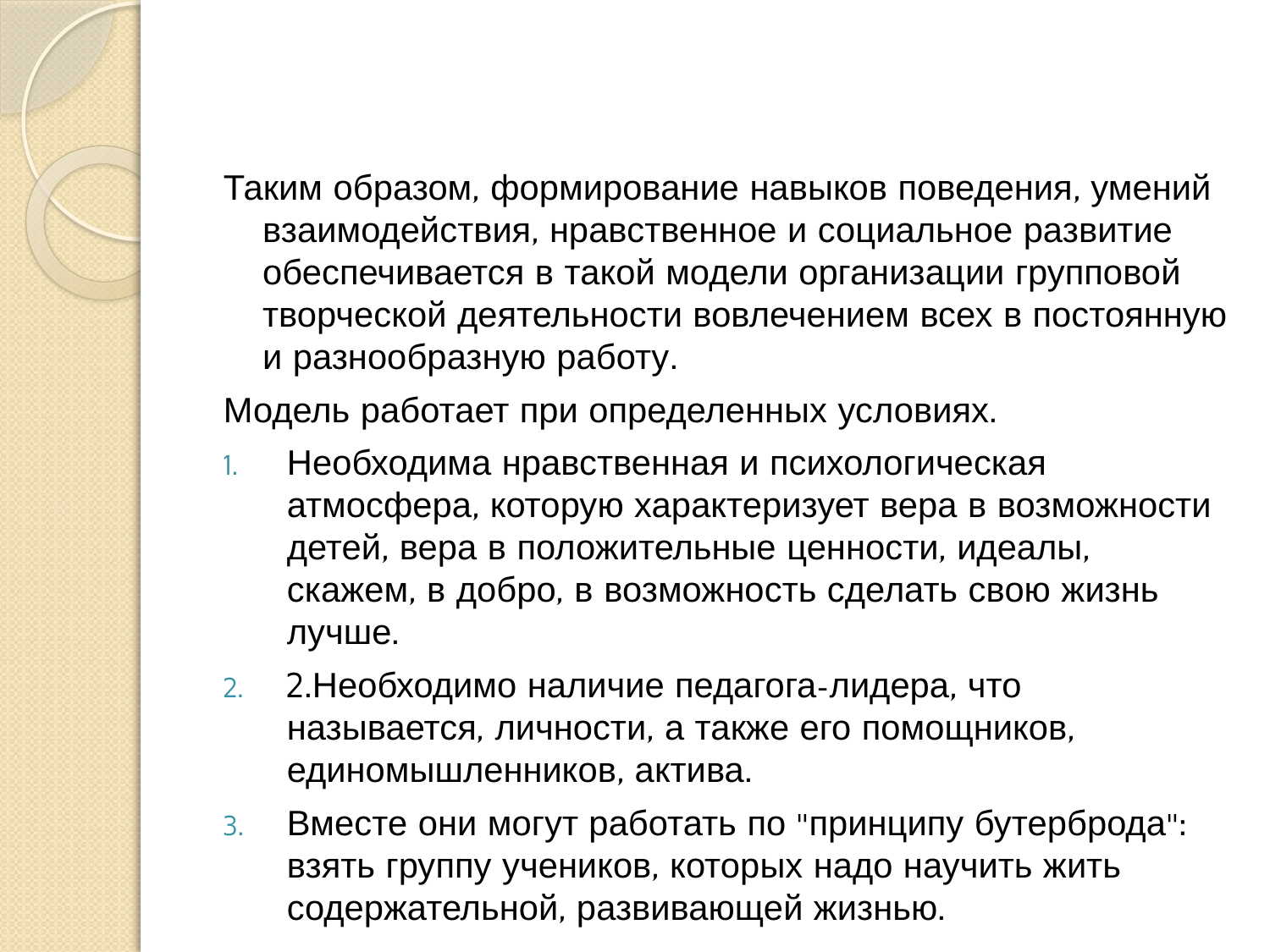

#
Таким образом, формирование навыков поведения, умений взаимодействия, нравственное и социальное развитие обеспечивается в такой модели организации групповой творческой деятельности вовлечением всех в постоянную и разнообразную работу.
Модель работает при определенных условиях.
Необходима нравственная и психологическая атмосфера, которую характеризует вера в возможности детей, вера в положительные ценности, идеалы, скажем, в добро, в возможность сделать свою жизнь лучше.
2.Необходимо наличие педагога-лидера, что называется, личности, а также его помощников, единомышленников, актива.
Вместе они могут работать по "принципу бутерброда": взять группу учеников, которых надо научить жить содержательной, развивающей жизнью.